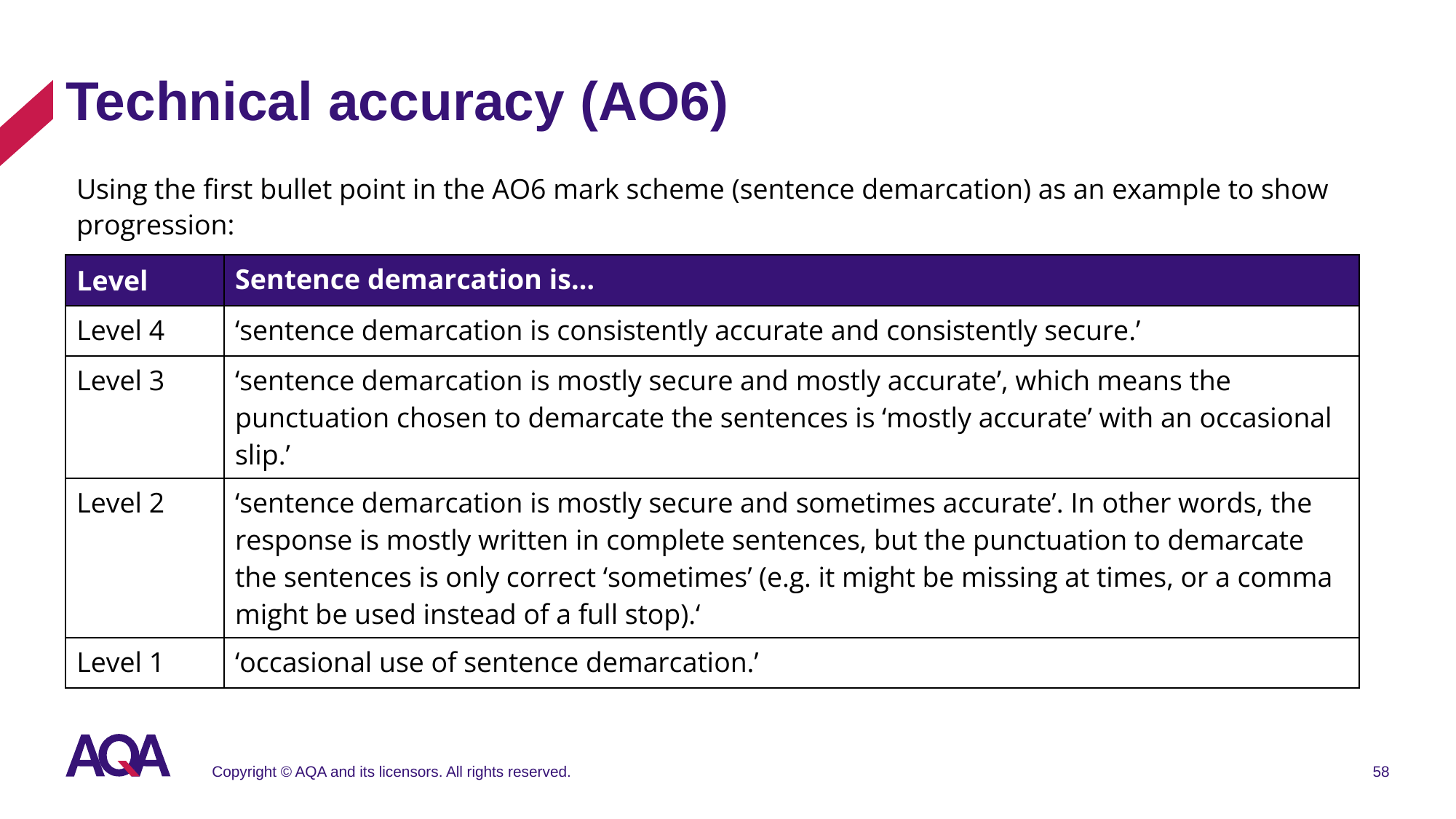

# Technical accuracy (AO6)
Using the first bullet point in the AO6 mark scheme (sentence demarcation) as an example to show progression:

| Level | Sentence demarcation is… |
| --- | --- |
| Level 4 | ‘sentence demarcation is consistently accurate and consistently secure.’ |
| Level 3 | ‘sentence demarcation is mostly secure and mostly accurate’, which means the punctuation chosen to demarcate the sentences is ‘mostly accurate’ with an occasional slip.’ |
| Level 2 | ‘sentence demarcation is mostly secure and sometimes accurate’. In other words, the response is mostly written in complete sentences, but the punctuation to demarcate the sentences is only correct ‘sometimes’ (e.g. it might be missing at times, or a comma might be used instead of a full stop).‘ |
| Level 1 | ‘occasional use of sentence demarcation.’ |
Copyright © AQA and its licensors. All rights reserved.
58